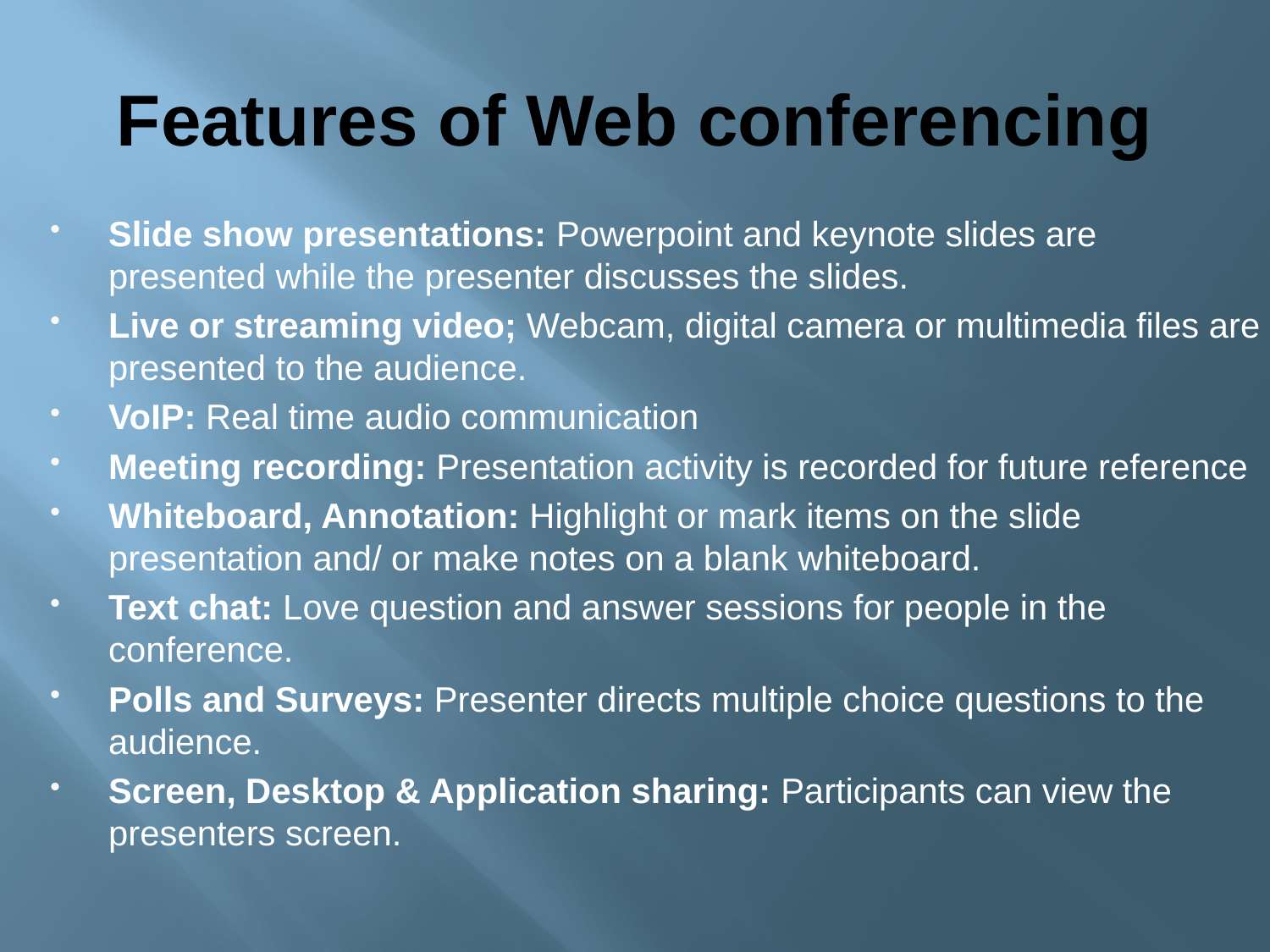

# Features of Web conferencing
Slide show presentations: Powerpoint and keynote slides are presented while the presenter discusses the slides.
Live or streaming video; Webcam, digital camera or multimedia files are presented to the audience.
VoIP: Real time audio communication
Meeting recording: Presentation activity is recorded for future reference
Whiteboard, Annotation: Highlight or mark items on the slide presentation and/ or make notes on a blank whiteboard.
Text chat: Love question and answer sessions for people in the conference.
Polls and Surveys: Presenter directs multiple choice questions to the audience.
Screen, Desktop & Application sharing: Participants can view the presenters screen.